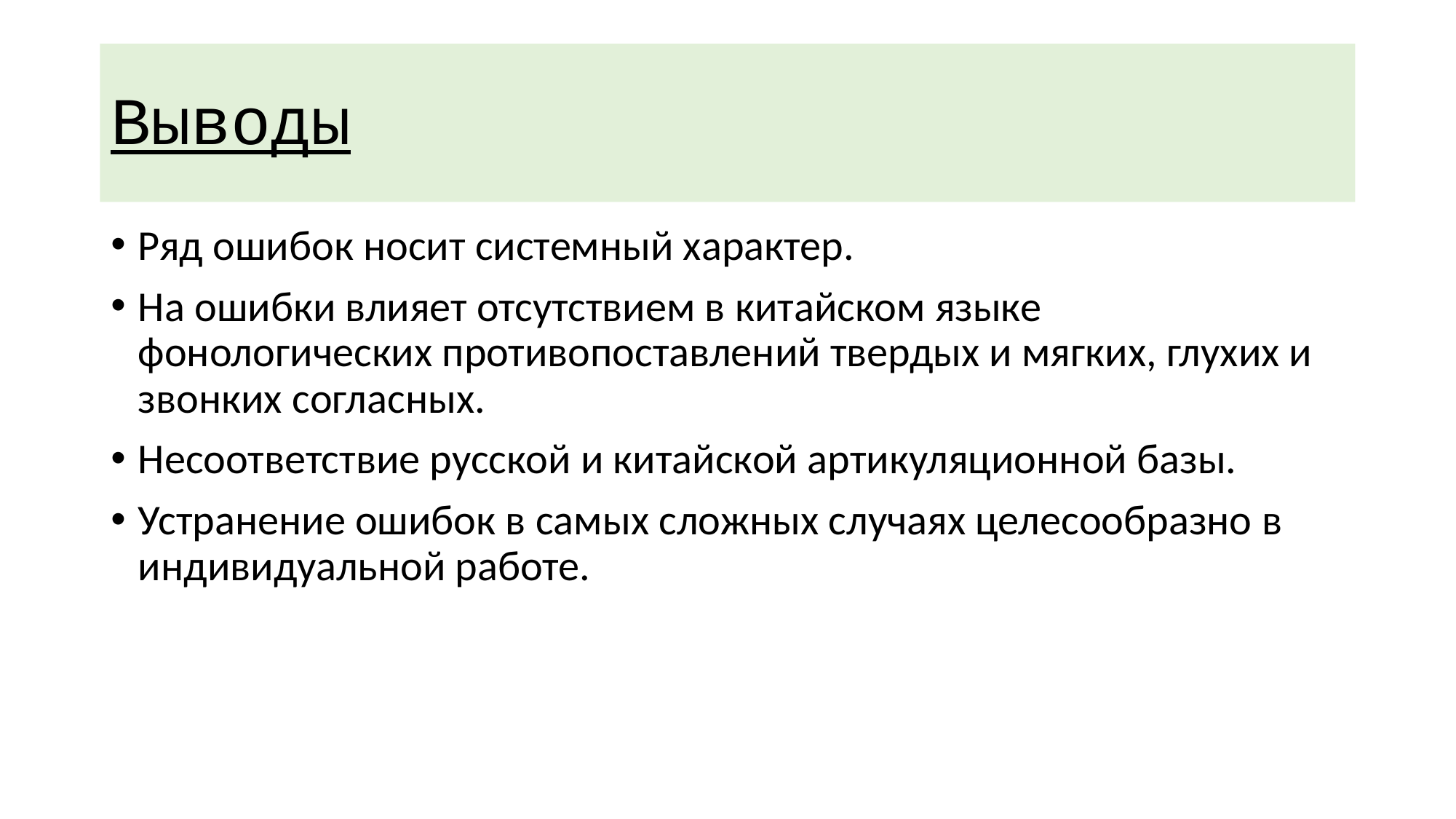

# Выводы
Ряд ошибок носит системный характер.
На ошибки влияет отсутствием в китайском языке фонологических противопоставлений твердых и мягких, глухих и звонких согласных.
Несоответствие русской и китайской артикуляционной базы.
Устранение ошибок в самых сложных случаях целесообразно в индивидуальной работе.